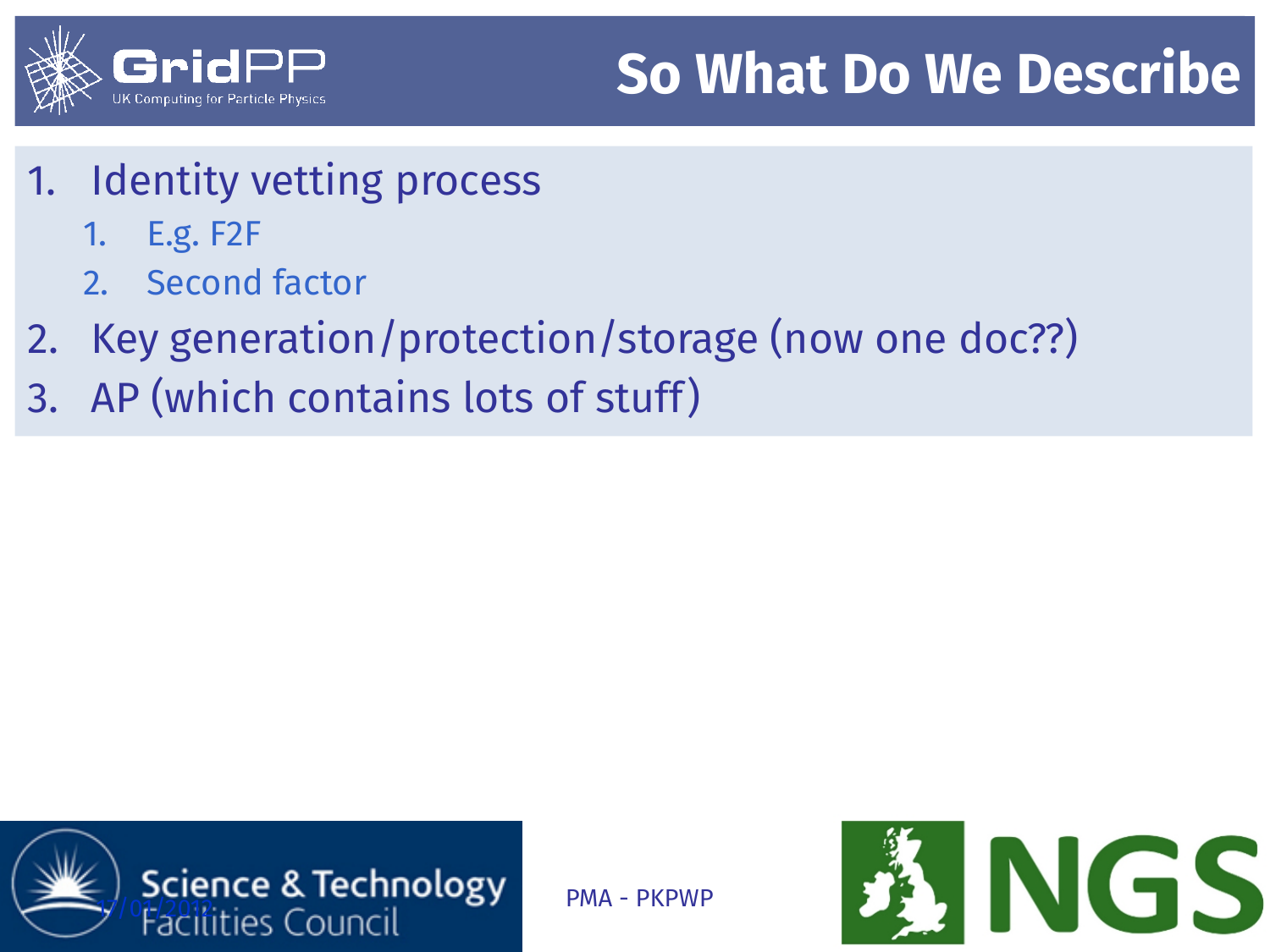

# So What Do We Describe
Identity vetting process
E.g. F2F
Second factor
Key generation/protection/storage (now one doc??)
AP (which contains lots of stuff)
PMA - PKPWP
17/01/2012
7